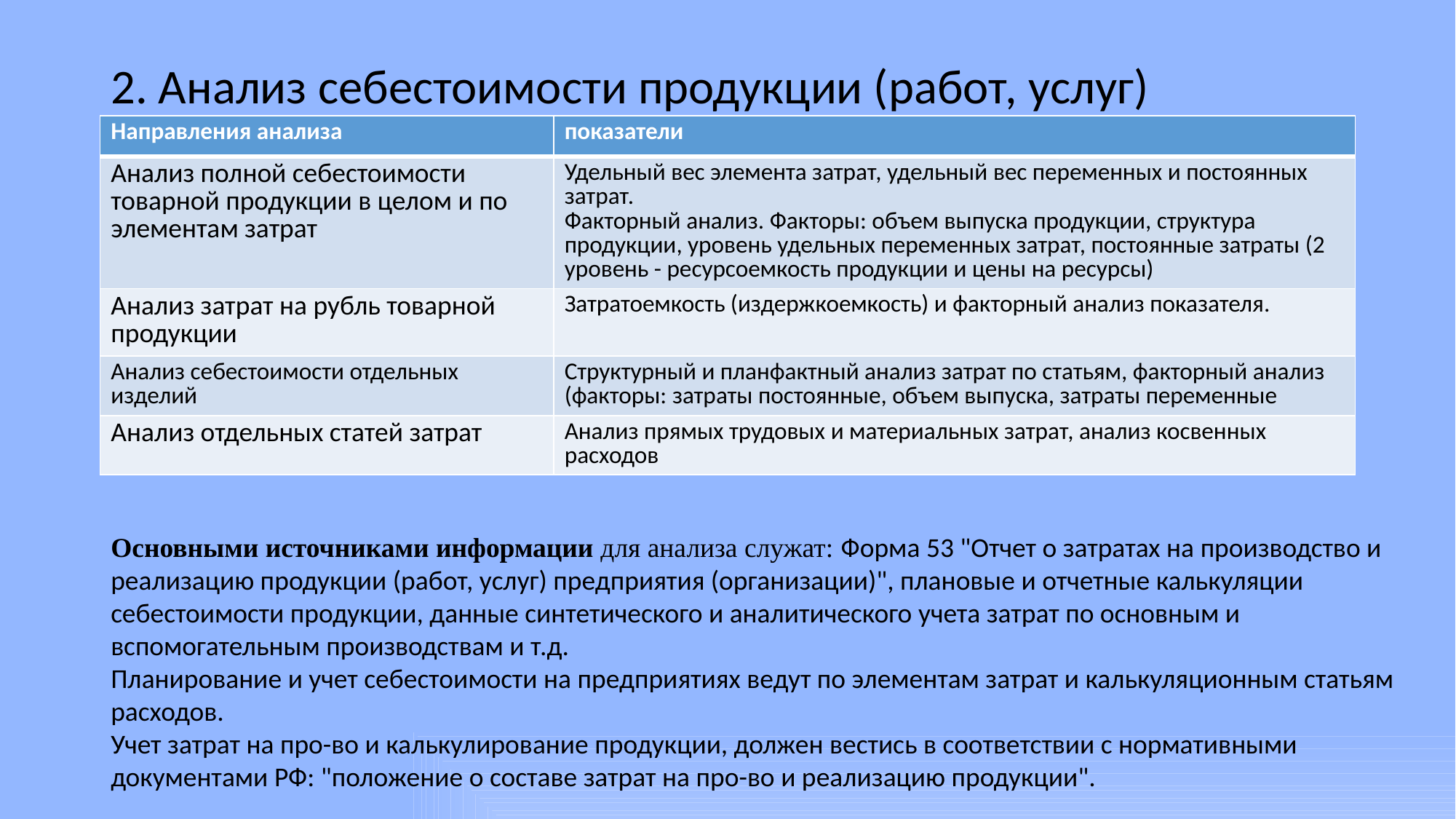

# 2. Анализ себестоимости продукции (работ, услуг)
| Направления анализа | показатели |
| --- | --- |
| Анализ полной себестоимости товарной продукции в целом и по элементам затрат | Удельный вес элемента затрат, удельный вес переменных и постоянных затрат. Факторный анализ. Факторы: объем выпуска продукции, структура продукции, уровень удельных переменных затрат, постоянные затраты (2 уровень - ресурсоемкость продукции и цены на ресурсы) |
| Анализ затрат на рубль товарной продукции | Затратоемкость (издержкоемкость) и факторный анализ показателя. |
| Анализ себестоимости отдельных изделий | Структурный и планфактный анализ затрат по статьям, факторный анализ (факторы: затраты постоянные, объем выпуска, затраты переменные |
| Анализ отдельных статей затрат | Анализ прямых трудовых и материальных затрат, анализ косвенных расходов |
Основными источниками информации для анализа служат: Форма 53 "Отчет о затратах на производство и реализацию продукции (работ, услуг) предприятия (организации)", плановые и отчетные калькуляции себестоимости продукции, данные синтетического и аналитического учета затрат по основным и вспомогательным производствам и т.д.
Планирование и учет себестоимости на предприятиях ведут по элементам затрат и калькуляционным статьям расходов.
Учет затрат на про-во и калькулирование продукции, должен вестись в соответствии с нормативными документами РФ: "положение о составе затрат на про-во и реализацию продукции".